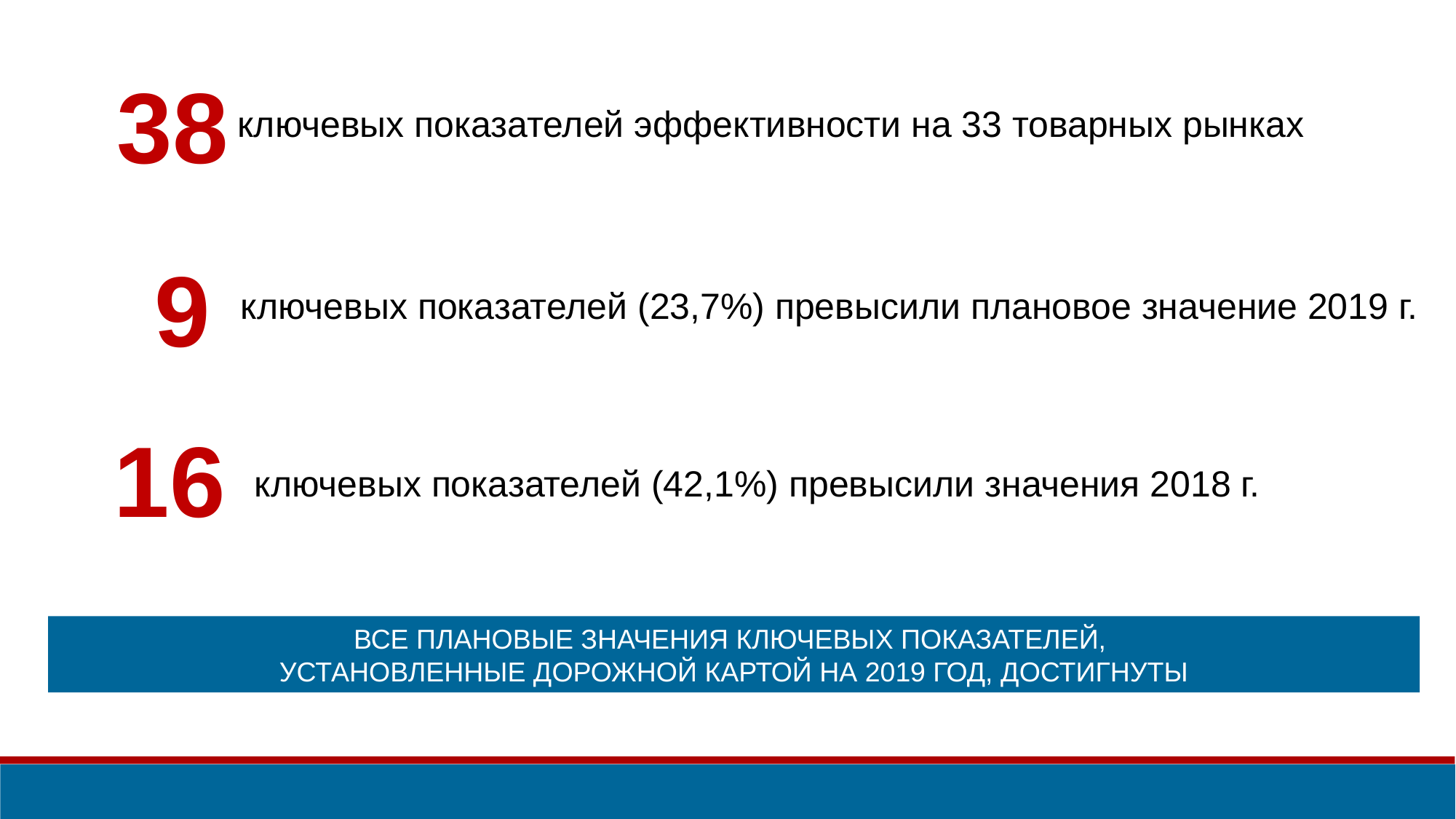

38
ключевых показателей эффективности на 33 товарных рынках
9
ключевых показателей (23,7%) превысили плановое значение 2019 г.
16
ключевых показателей (42,1%) превысили значения 2018 г.
ВСЕ ПЛАНОВЫЕ ЗНАЧЕНИЯ КЛЮЧЕВЫХ ПОКАЗАТЕЛЕЙ,
УСТАНОВЛЕННЫЕ ДОРОЖНОЙ КАРТОЙ НА 2019 ГОД, ДОСТИГНУТЫ